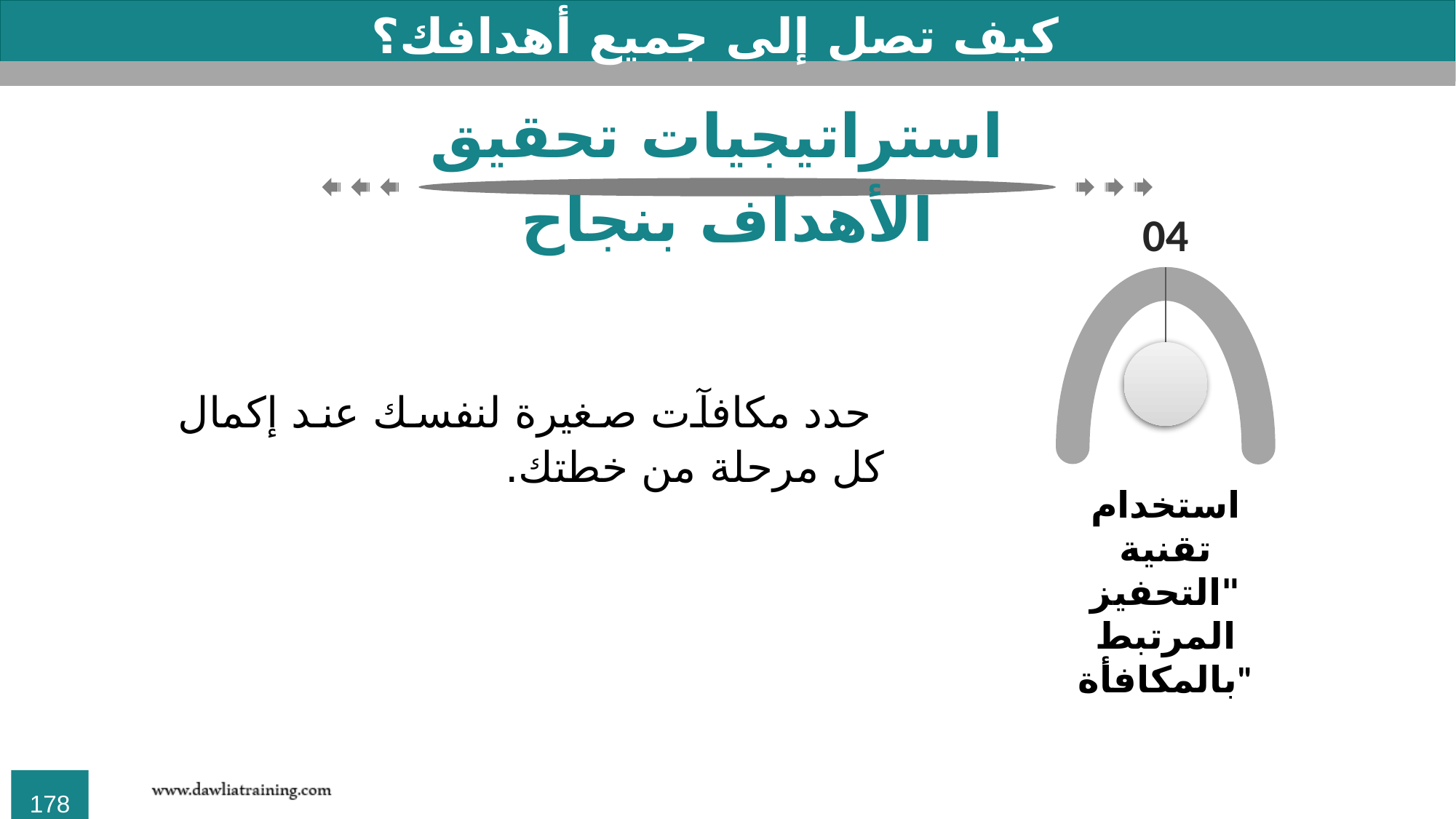

كيف تصل إلى جميع أهدافك؟
 استراتيجيات تحقيق الأهداف بنجاح

04

استخدام تقنية "التحفيز المرتبط بالمكافأة"
 حدد مكافآت صغيرة لنفسك عند إكمال كل مرحلة من خطتك.